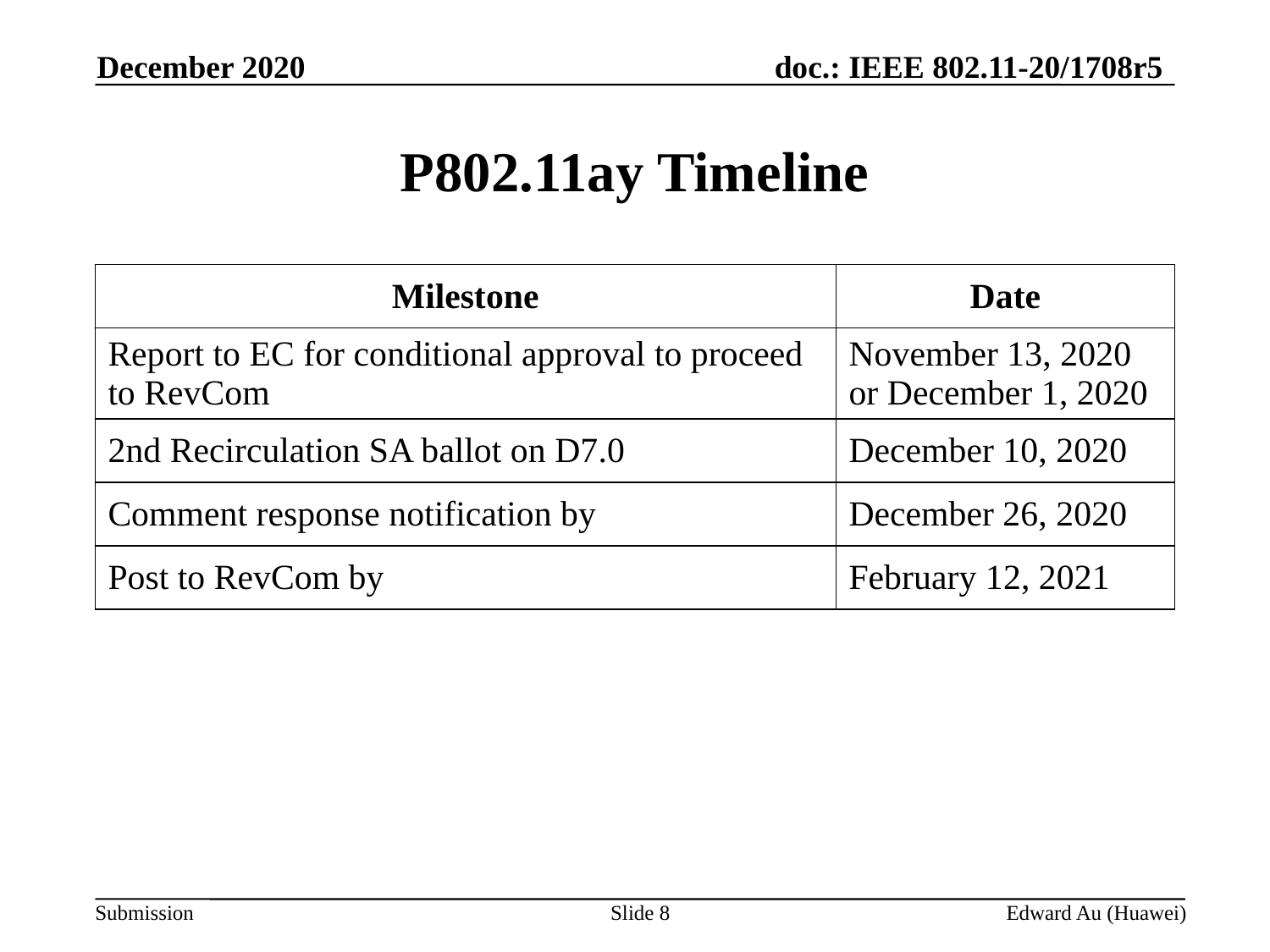

December 2020
# P802.11ay Timeline
| Milestone | Date |
| --- | --- |
| Report to EC for conditional approval to proceed to RevCom | November 13, 2020 or December 1, 2020 |
| 2nd Recirculation SA ballot on D7.0 | December 10, 2020 |
| Comment response notification by | December 26, 2020 |
| Post to RevCom by | February 12, 2021 |
Slide 8
Edward Au (Huawei)